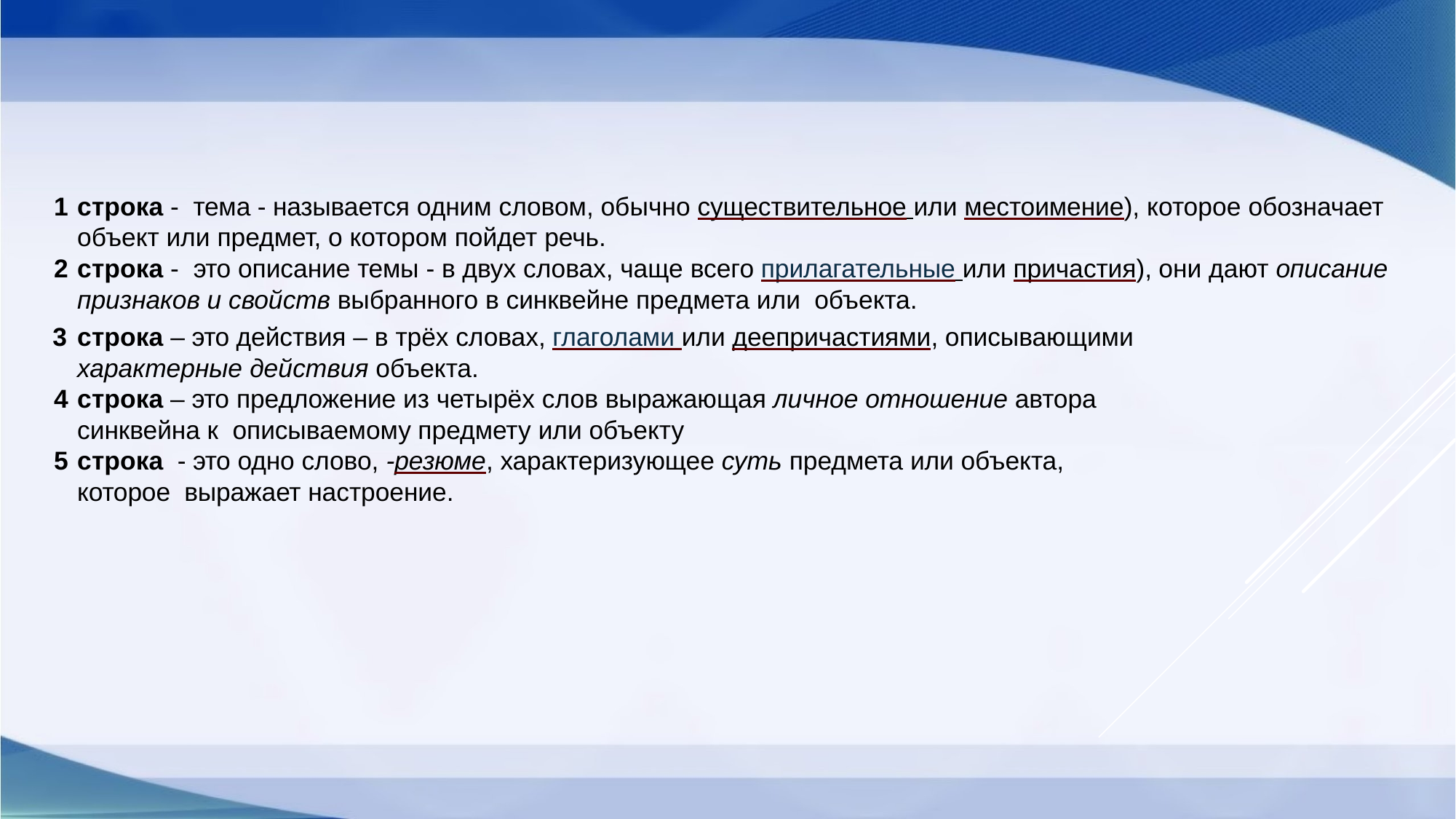

строка - тема - называется одним словом, обычно существительное или местоимение), которое обозначает объект или предмет, о котором пойдет речь.
строка - это описание темы - в двух словах, чаще всего прилагательные или причастия), они дают описание  признаков и свойств выбранного в синквейне предмета или  объекта.
строка – это действия – в трёх словах, глаголами или деепричастиями, описывающими характерные действия объекта.
строка – это предложение из четырёх слов выражающая личное отношение автора синквейна к  описываемому предмету или объекту
строка - это одно слово, -резюме, характеризующее суть предмета или объекта, которое  выражает настроение.